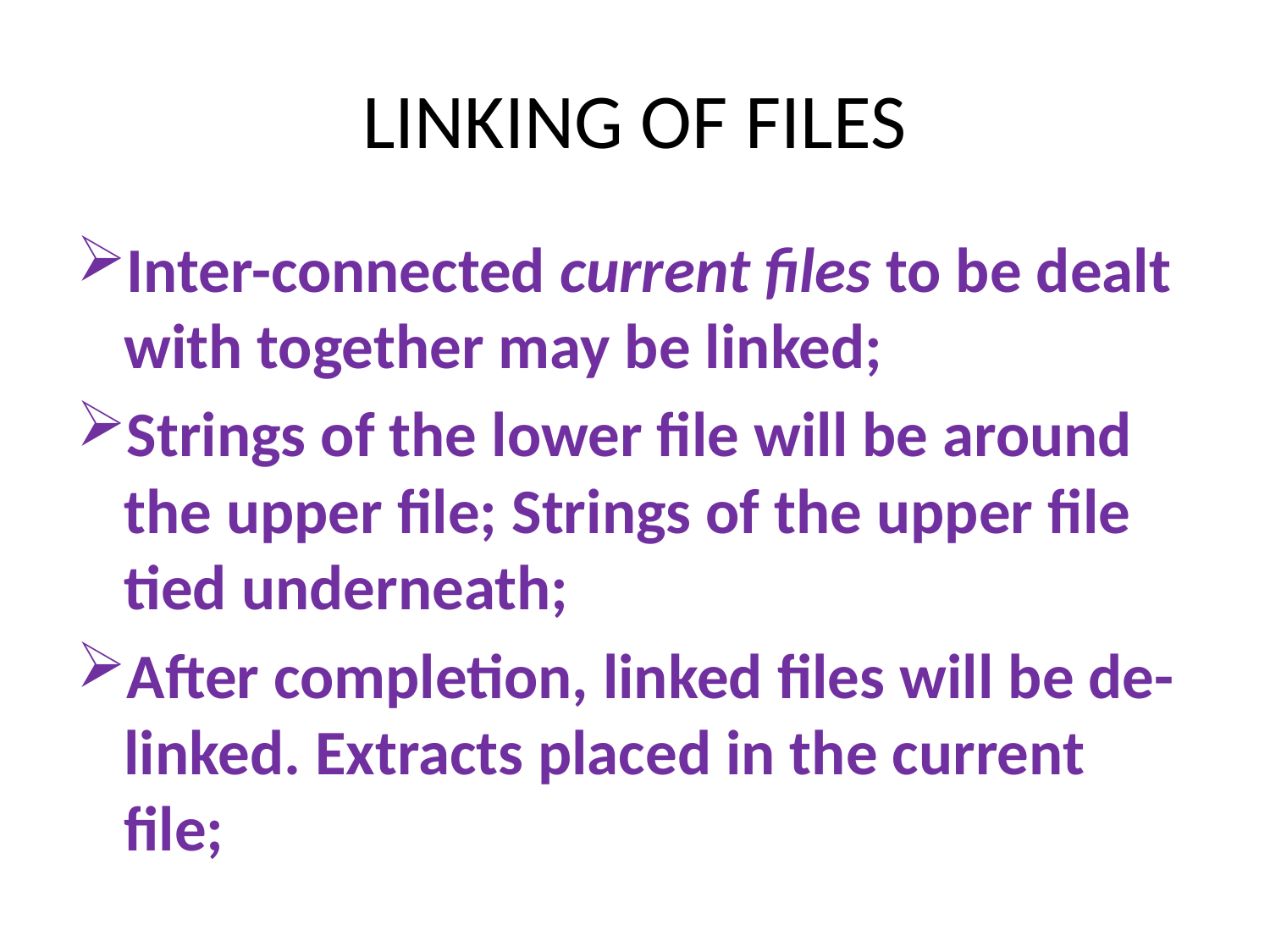

# LINKING OF FILES
Inter-connected current files to be dealt with together may be linked;
Strings of the lower file will be around the upper file; Strings of the upper file tied underneath;
After completion, linked files will be de-linked. Extracts placed in the current file;